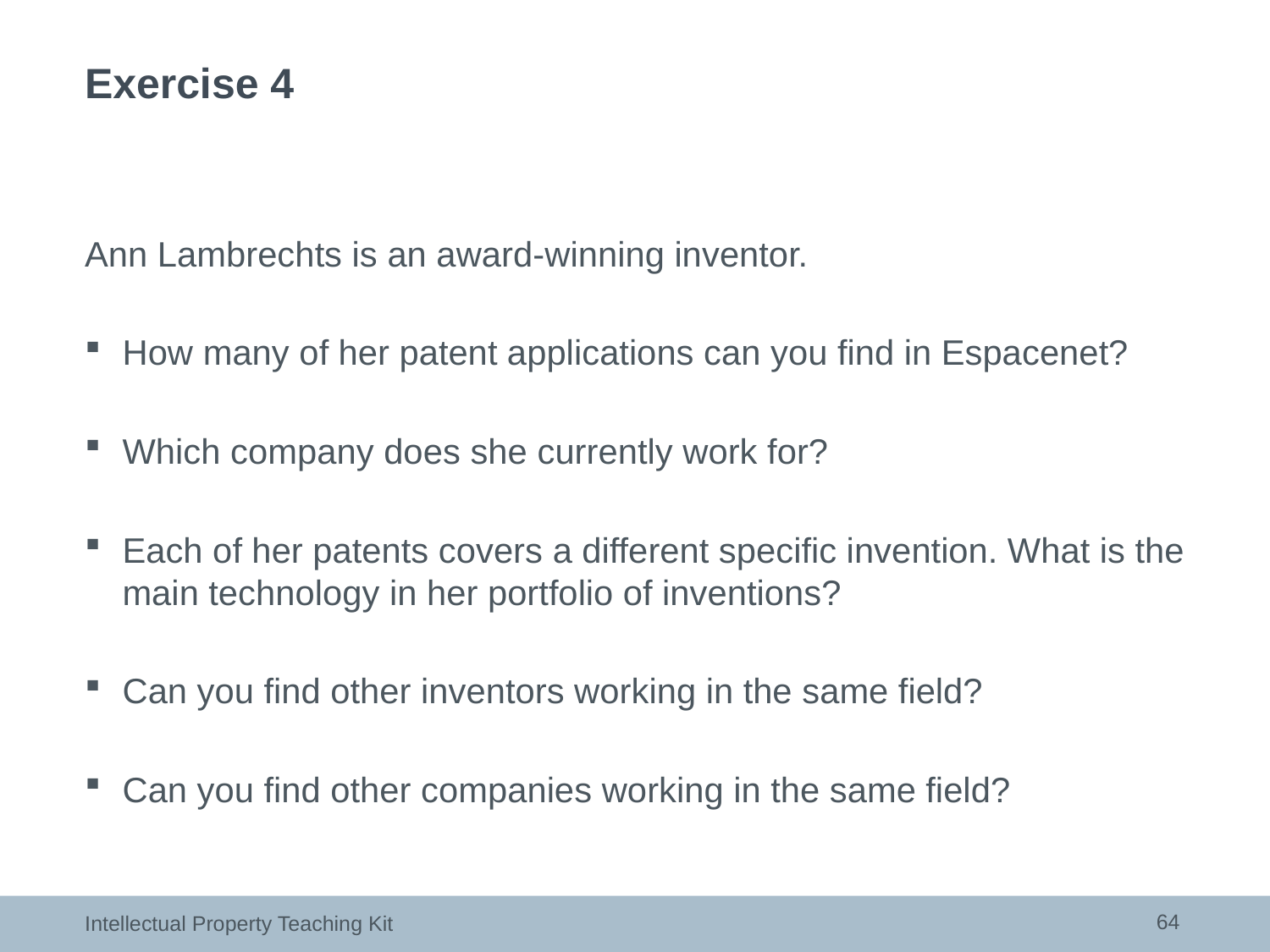

# Exercise 4
Ann Lambrechts is an award-winning inventor.

How many of her patent applications can you find in Espacenet?

Which company does she currently work for?

Each of her patents covers a different specific invention. What is the main technology in her portfolio of inventions?

Can you find other inventors working in the same field?

Can you find other companies working in the same field?

64
Intellectual Property Teaching Kit